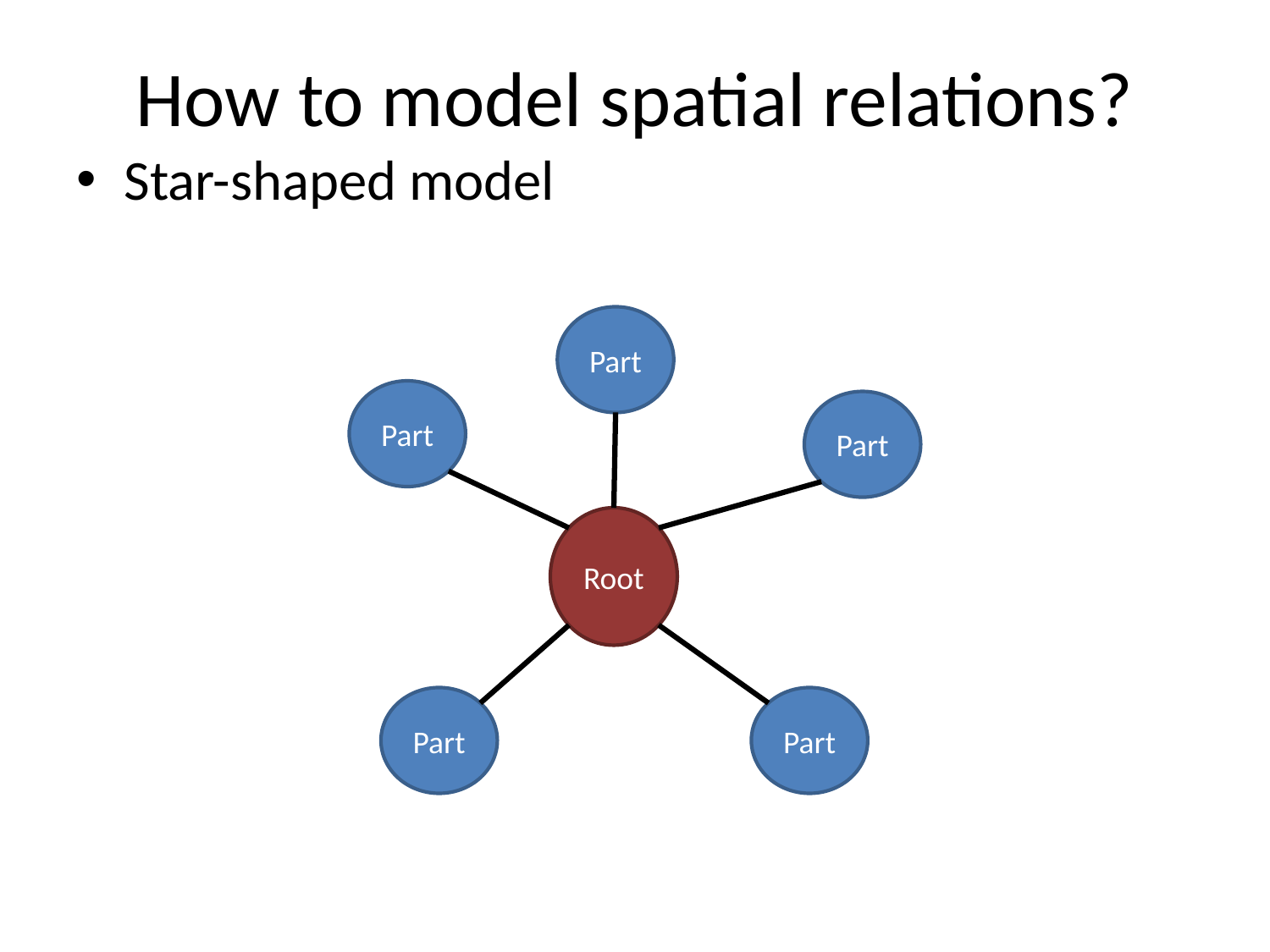

# How to model spatial relations?
Star-shaped model
Part
Part
Part
Root
Part
Part